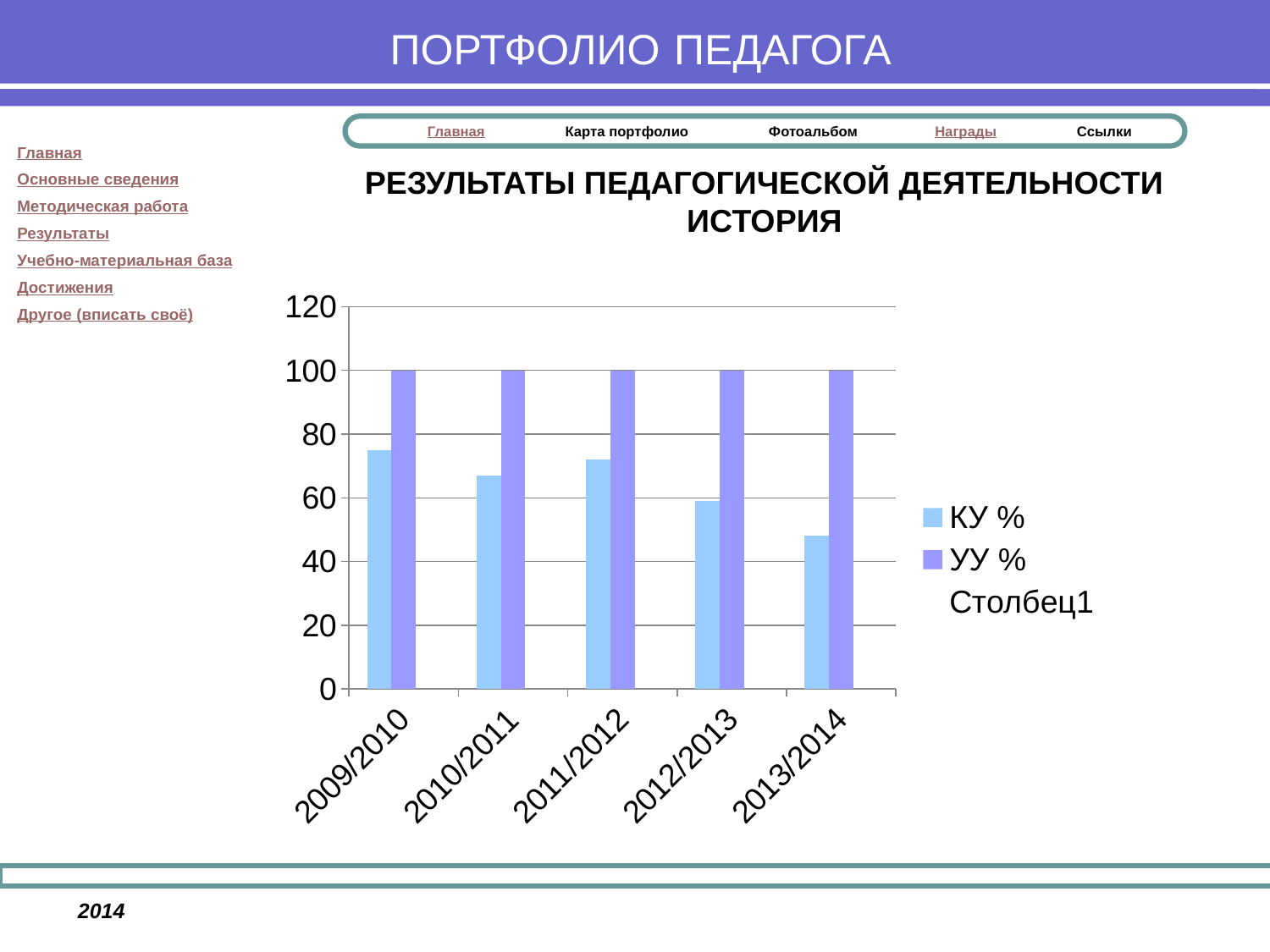

# ПОРТФОЛИО ПЕДАГОГА
РЕЗУЛЬТАТЫ ПЕДАГОГИЧЕСКОЙ ДЕЯТЕЛЬНОСТИ ИСТОРИЯ

### Chart

| Category | КУ % | УУ % | Столбец1 |
|---|---|---|---|
| 2009/2010 | 75.0 | 100.0 | None |
| 2010/2011 | 67.0 | 100.0 | None |
| 2011/2012 | 72.0 | 100.0 | None |
| 2012/2013 | 59.0 | 100.0 | None |
| 2013/2014 | 48.0 | 100.0 | None |
2014